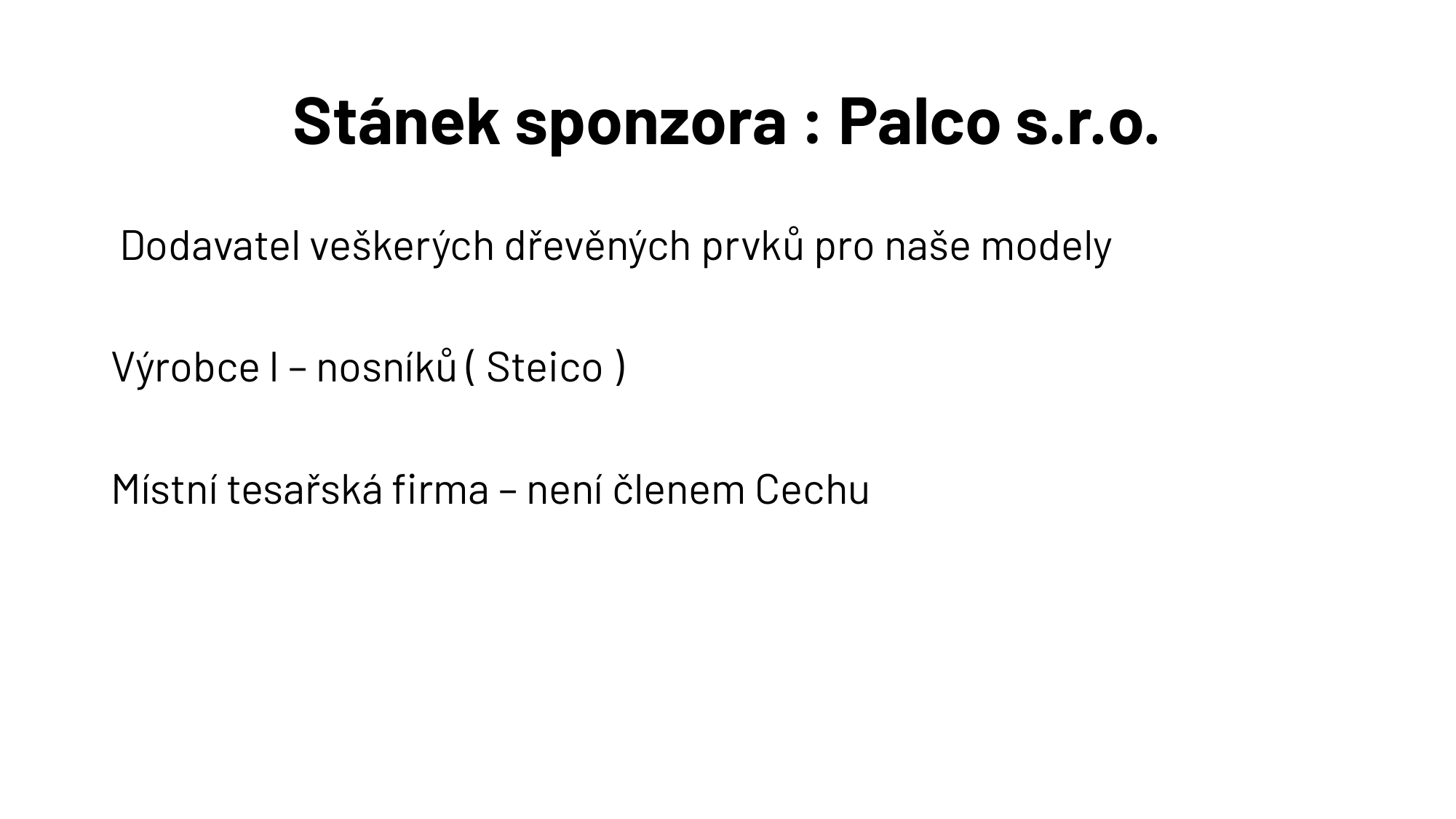

# Stánek sponzora : Palco s.r.o.
 Dodavatel veškerých dřevěných prvků pro naše modely

Výrobce I – nosníků ( Steico )

Místní tesařská firma – není členem Cechu